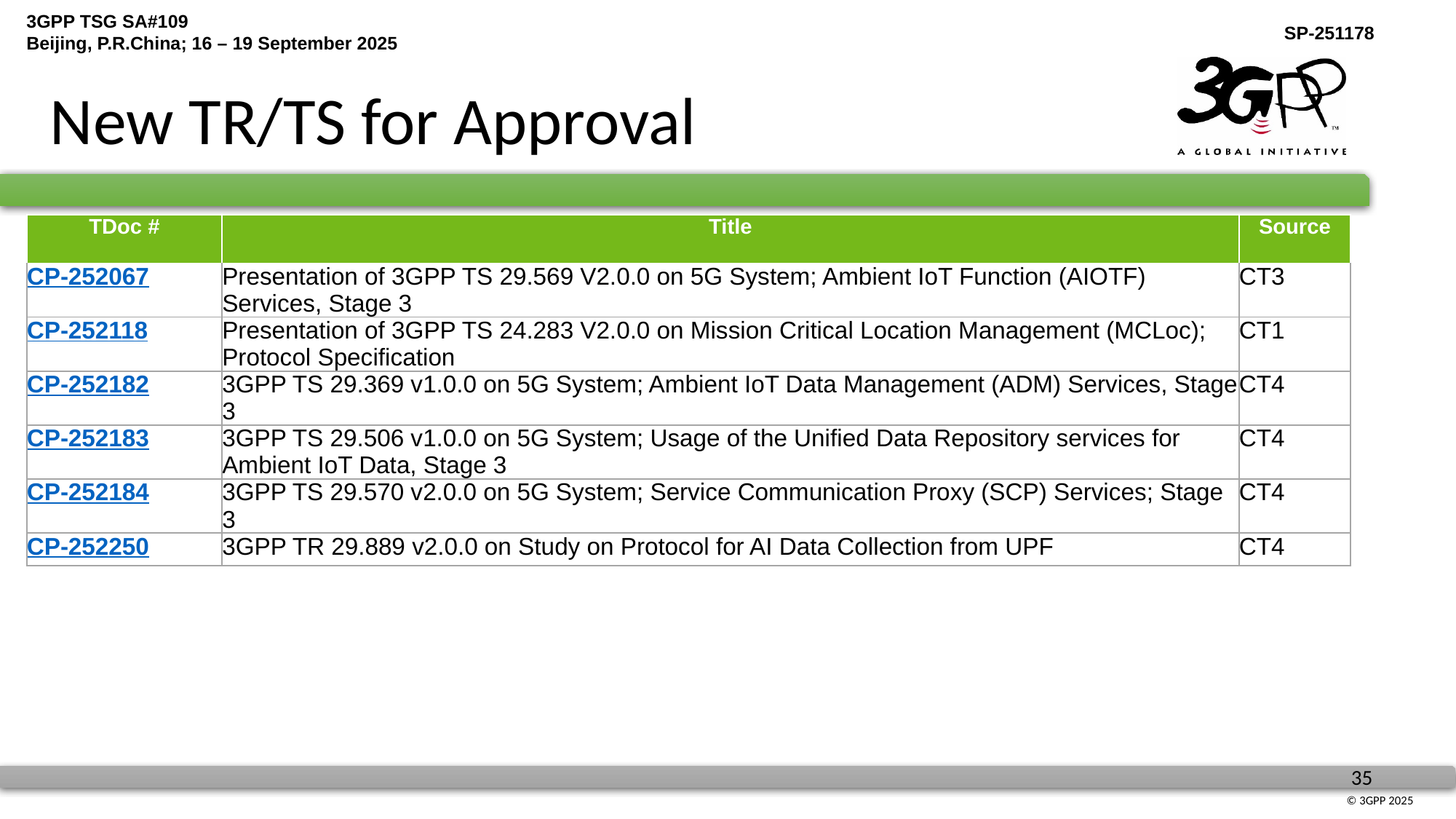

# New TR/TS for Approval
| TDoc # | Title | Source |
| --- | --- | --- |
| CP-252067 | Presentation of 3GPP TS 29.569 V2.0.0 on 5G System; Ambient IoT Function (AIOTF) Services, Stage 3 | CT3 |
| CP-252118 | Presentation of 3GPP TS 24.283 V2.0.0 on Mission Critical Location Management (MCLoc); Protocol Specification | CT1 |
| CP-252182 | 3GPP TS 29.369 v1.0.0 on 5G System; Ambient IoT Data Management (ADM) Services, Stage 3 | CT4 |
| CP-252183 | 3GPP TS 29.506 v1.0.0 on 5G System; Usage of the Unified Data Repository services for Ambient IoT Data, Stage 3 | CT4 |
| CP-252184 | 3GPP TS 29.570 v2.0.0 on 5G System; Service Communication Proxy (SCP) Services; Stage 3 | CT4 |
| CP-252250 | 3GPP TR 29.889 v2.0.0 on Study on Protocol for AI Data Collection from UPF | CT4 |